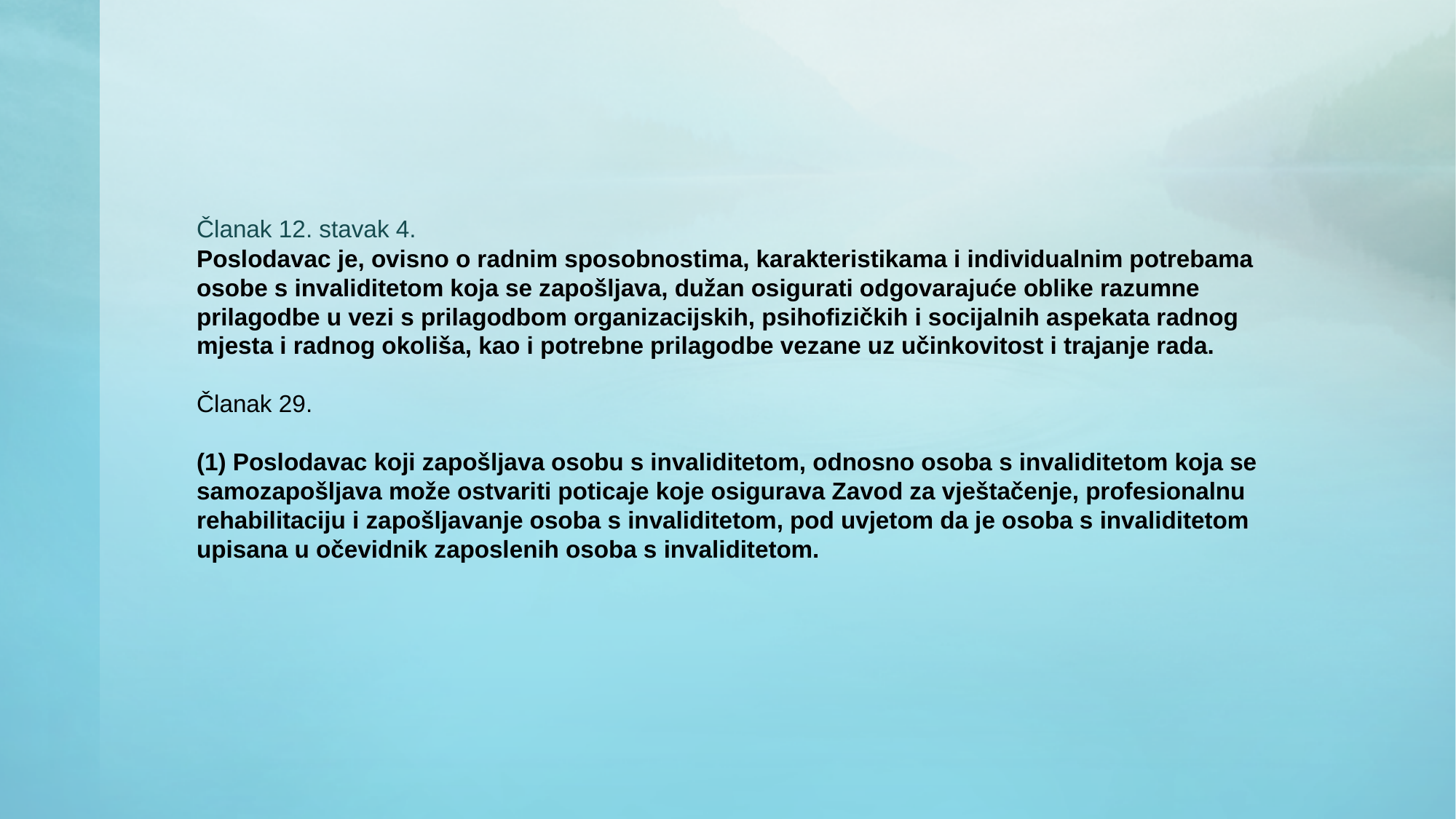

#
Članak 12. stavak 4.
Poslodavac je, ovisno o radnim sposobnostima, karakteristikama i individualnim potrebama osobe s invaliditetom koja se zapošljava, dužan osigurati odgovarajuće oblike razumne prilagodbe u vezi s prilagodbom organizacijskih, psihofizičkih i socijalnih aspekata radnog mjesta i radnog okoliša, kao i potrebne prilagodbe vezane uz učinkovitost i trajanje rada.

Članak 29.

(1) Poslodavac koji zapošljava osobu s invaliditetom, odnosno osoba s invaliditetom koja se samozapošljava može ostvariti poticaje koje osigurava Zavod za vještačenje, profesionalnu rehabilitaciju i zapošljavanje osoba s invaliditetom, pod uvjetom da je osoba s invaliditetom upisana u očevidnik zaposlenih osoba s invaliditetom.